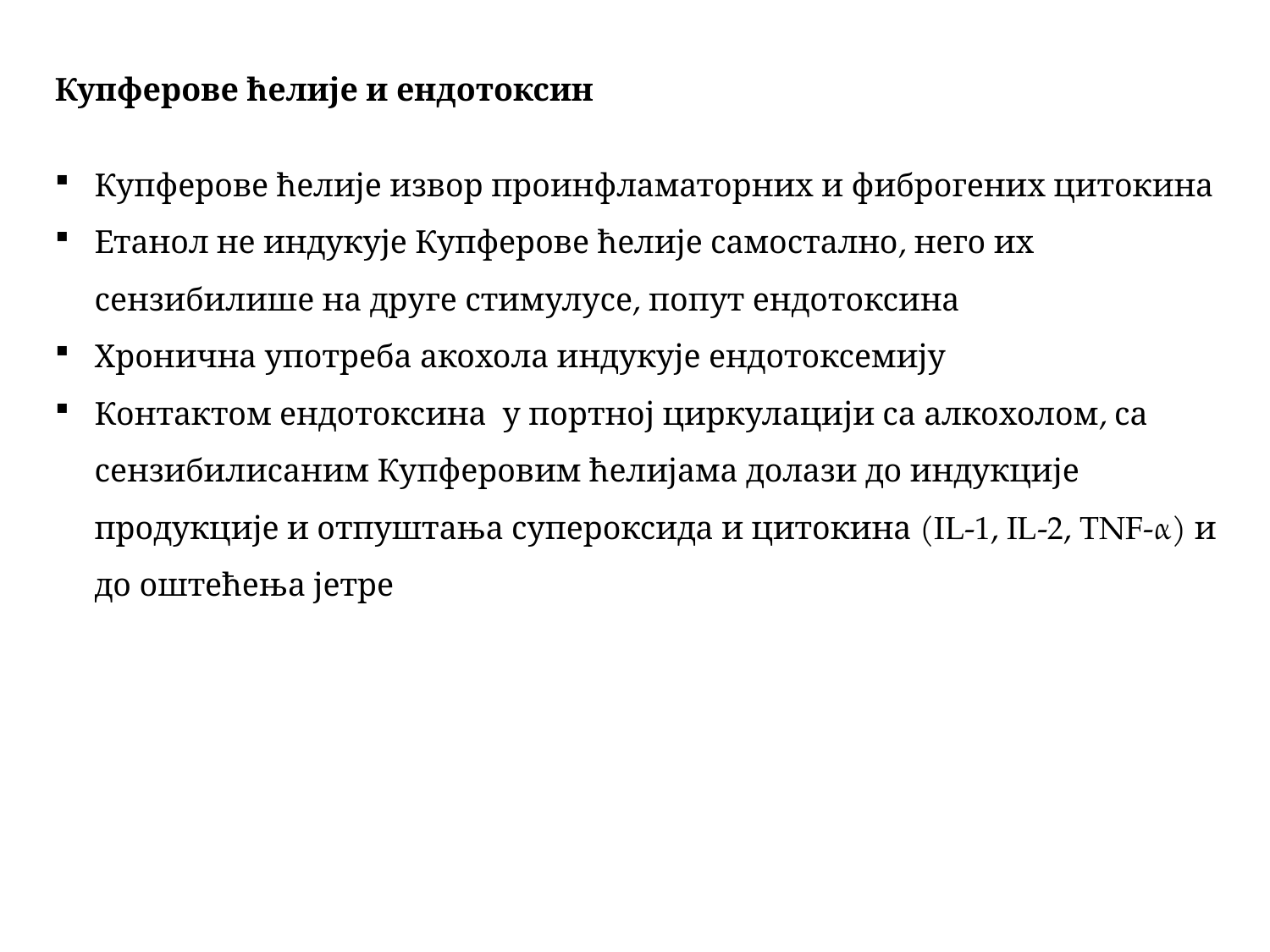

Купферове ћелије и ендотоксин

Купферове ћелије извор проинфламаторних и фиброгених цитокина
Етанол не индукује Купферове ћелије самостално, него их сензибилише на друге стимулусе, попут ендотоксина
Хронична употреба акохола индукује ендотоксемију
Контактом ендотоксина  у портној циркулацији са алкохолом, са сензибилисаним Купферовим ћелијама долази до индукције продукције и отпуштања супероксида и цитокина (IL-1, IL-2, TNF-α) и до оштећења јетре